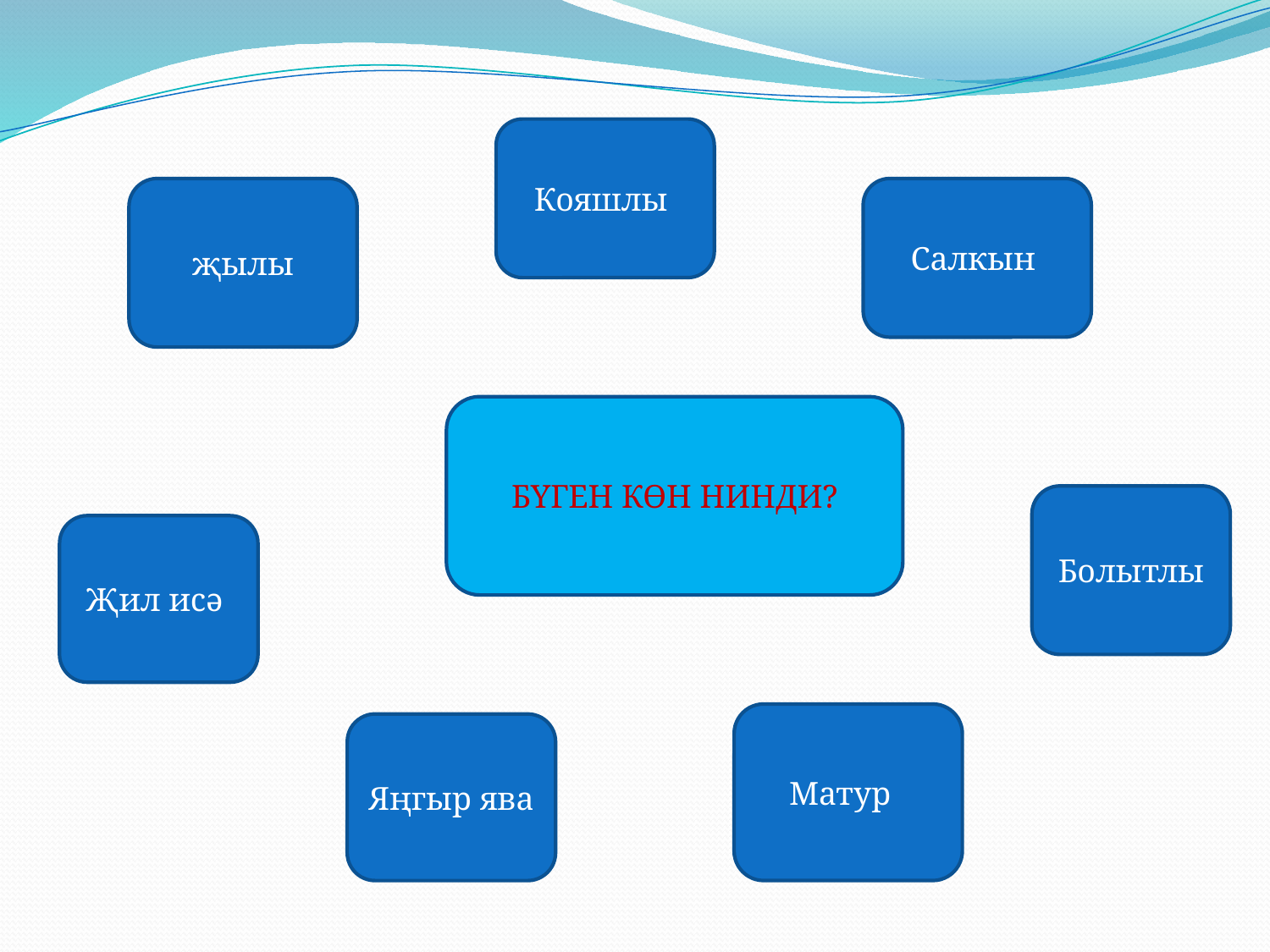

Кояшлы
җылы
Салкын
БҮГЕН КӨН НИНДИ?

Болытлы

Җил исә
Матур
Яңгыр ява